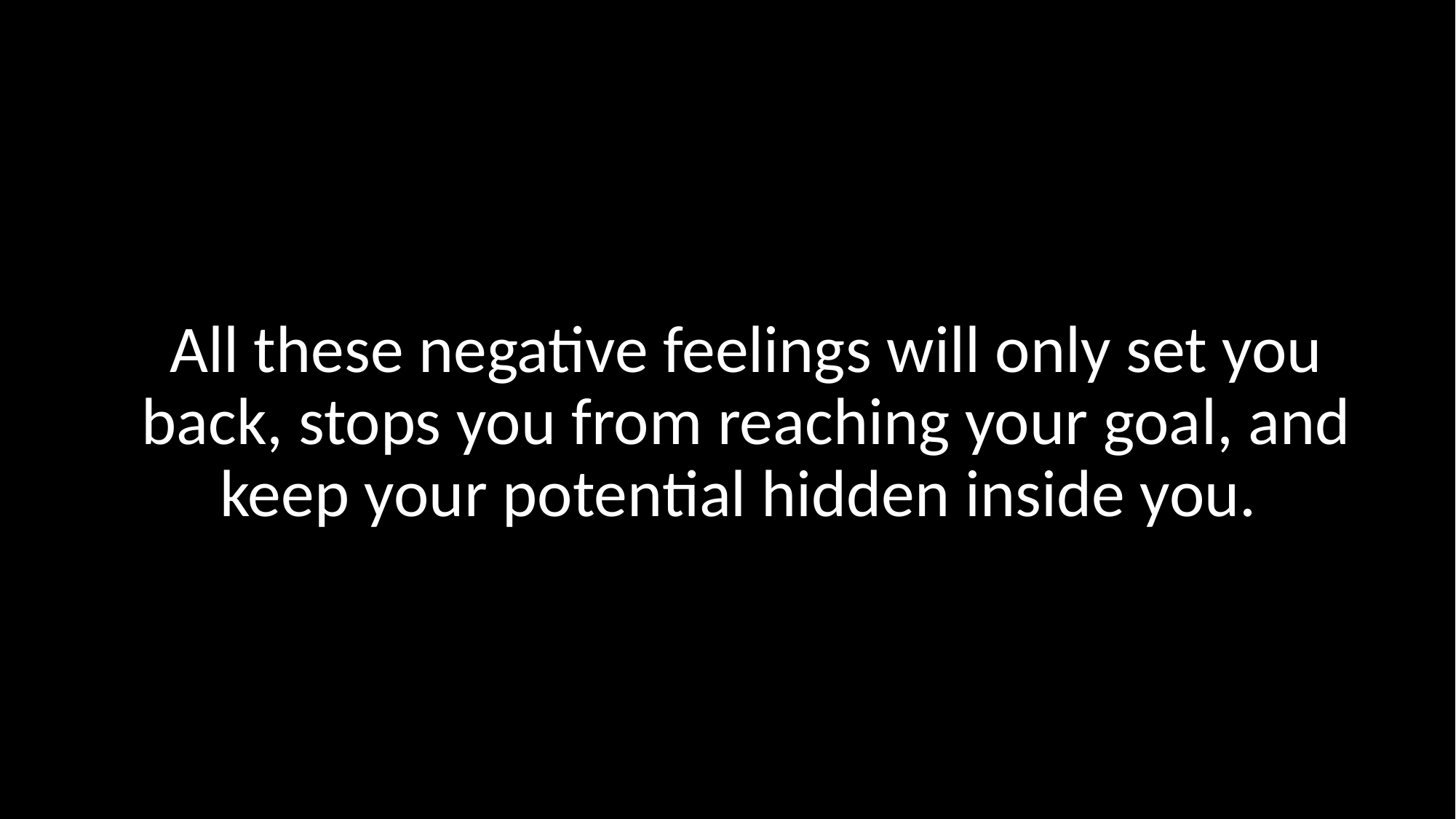

All these negative feelings will only set you back, stops you from reaching your goal, and keep your potential hidden inside you.